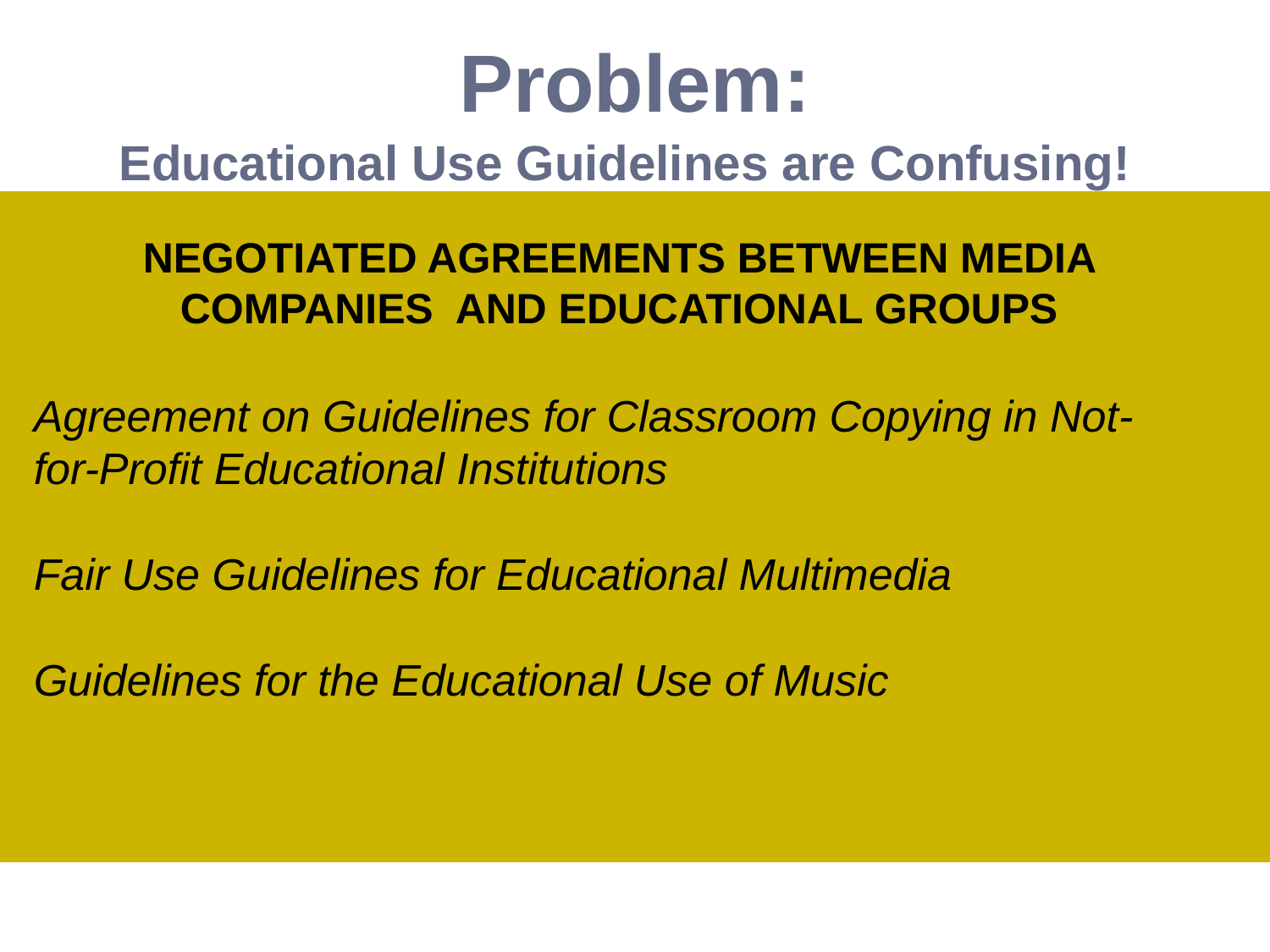

Problem:

Educational Use Guidelines are Confusing!

NEGOTIATED AGREEMENTS BETWEEN MEDIA COMPANIES  AND EDUCATIONAL GROUPS

Agreement on Guidelines for Classroom Copying in Not-for-Profit Educational Institutions

Fair Use Guidelines for Educational Multimedia

Guidelines for the Educational Use of Music